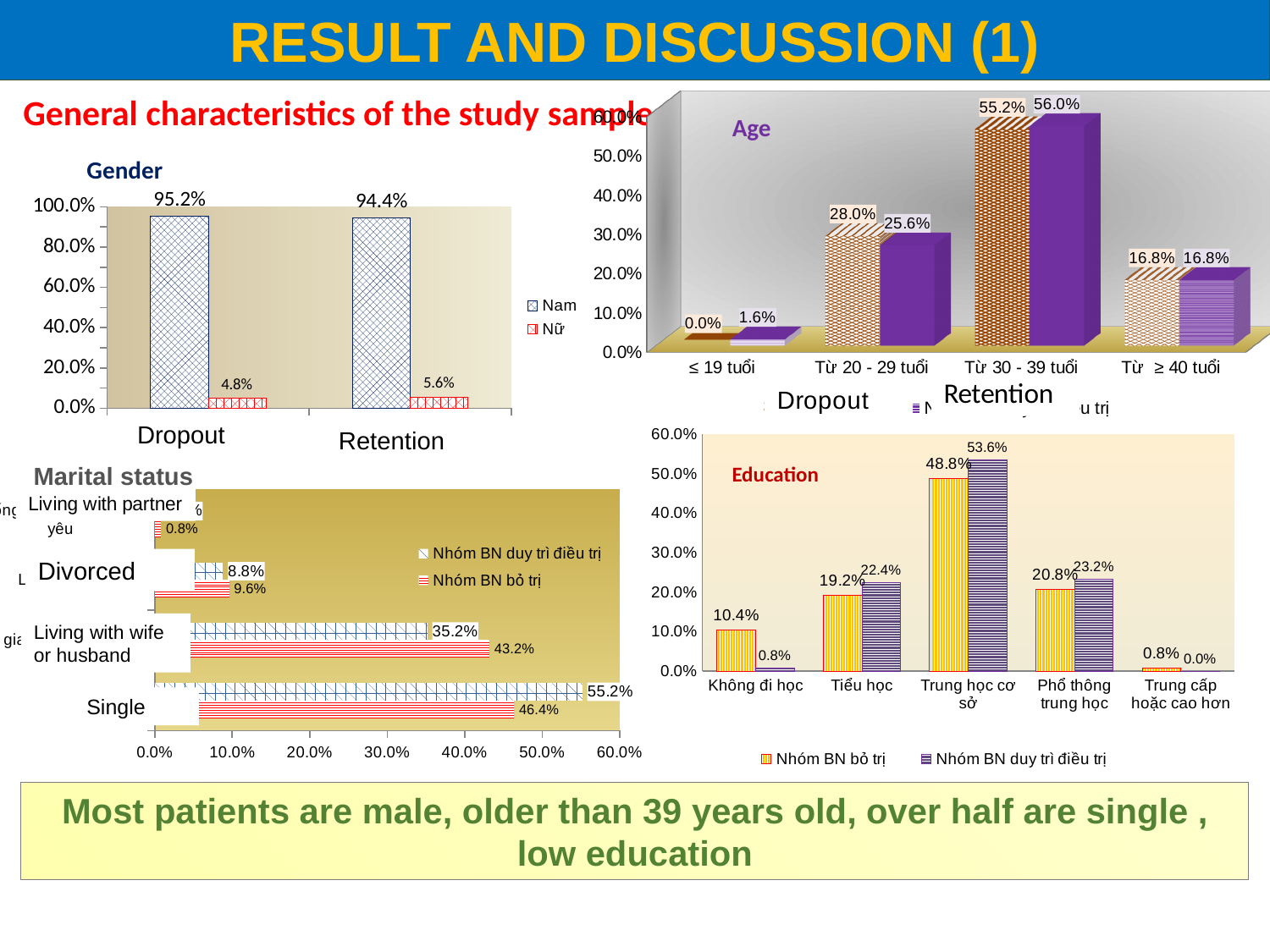

RESULT AND DISCUSSION (1)
General characteristics of the study sample

[unsupported chart]

Age
Gender

### Chart

| Category | Nam | Nữ |
|---|---|---|
| Nhóm BN bỏ trị | 0.9520000000000006 | 0.048000000000000057 |
| Nhóm BN duy trì điều trị | 0.944 | 0.05600000000000002 |
Dropout
Retention

### Chart

| Category | Nhóm BN bỏ trị | Nhóm BN duy trì điều trị |
|---|---|---|
| Không đi học | 0.10400000000000002 | 0.008000000000000021 |
| Tiểu học | 0.192 | 0.224 |
| Trung học cơ sở | 0.4880000000000003 | 0.536 |
| Phổ thông trung học | 0.2080000000000002 | 0.232 |
| Trung cấp hoặc cao hơn | 0.008000000000000021 | 0.0 |
Marital status
Education

### Chart

| Category | Nhóm BN bỏ trị | Nhóm BN duy trì điều trị |
|---|---|---|
| Độc thân | 0.464 | 0.552 |
| Có gia đình (vợ/chồng) | 0.4320000000000004 | 0.3520000000000003 |
|  Ly thân/Ly dị/Góa | 0.096 | 0.08800000000000006 |
|  Sống chung với người yêu | 0.008000000000000021 | 0.008000000000000021 |
Divorced
Living with wife or husband
Single
Most patients are male, older than 39 years old, over half are single , low education